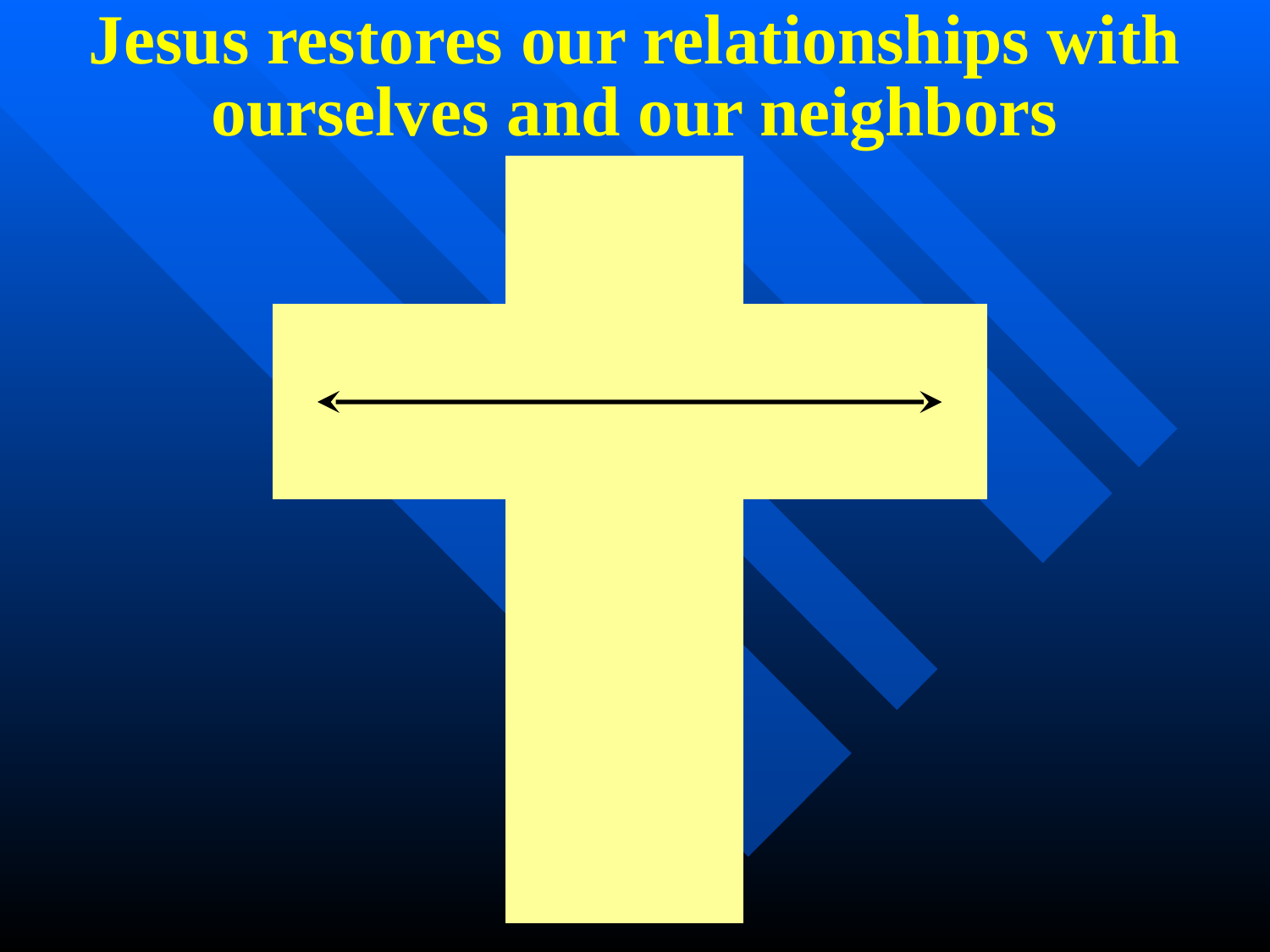

Jesus restores our relationships with
ourselves and our neighbors